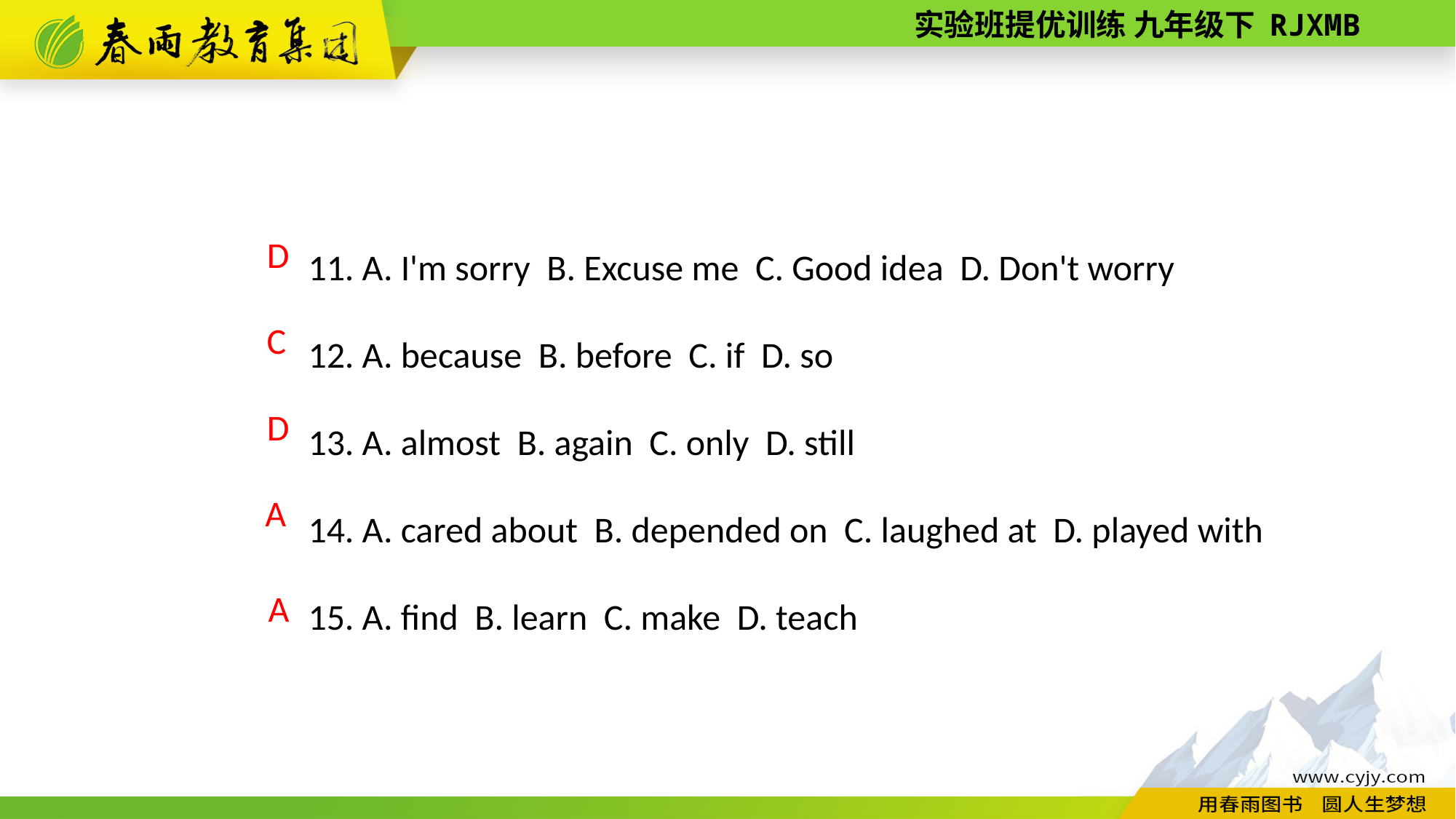

11. A. I'm sorry  B. Excuse me  C. Good idea  D. Don't worry
12. A. because  B. before  C. if  D. so
13. A. almost  B. again  C. only  D. still
14. A. cared about  B. depended on  C. laughed at  D. played with
15. A. find  B. learn  C. make  D. teach
D
C
D
A
A